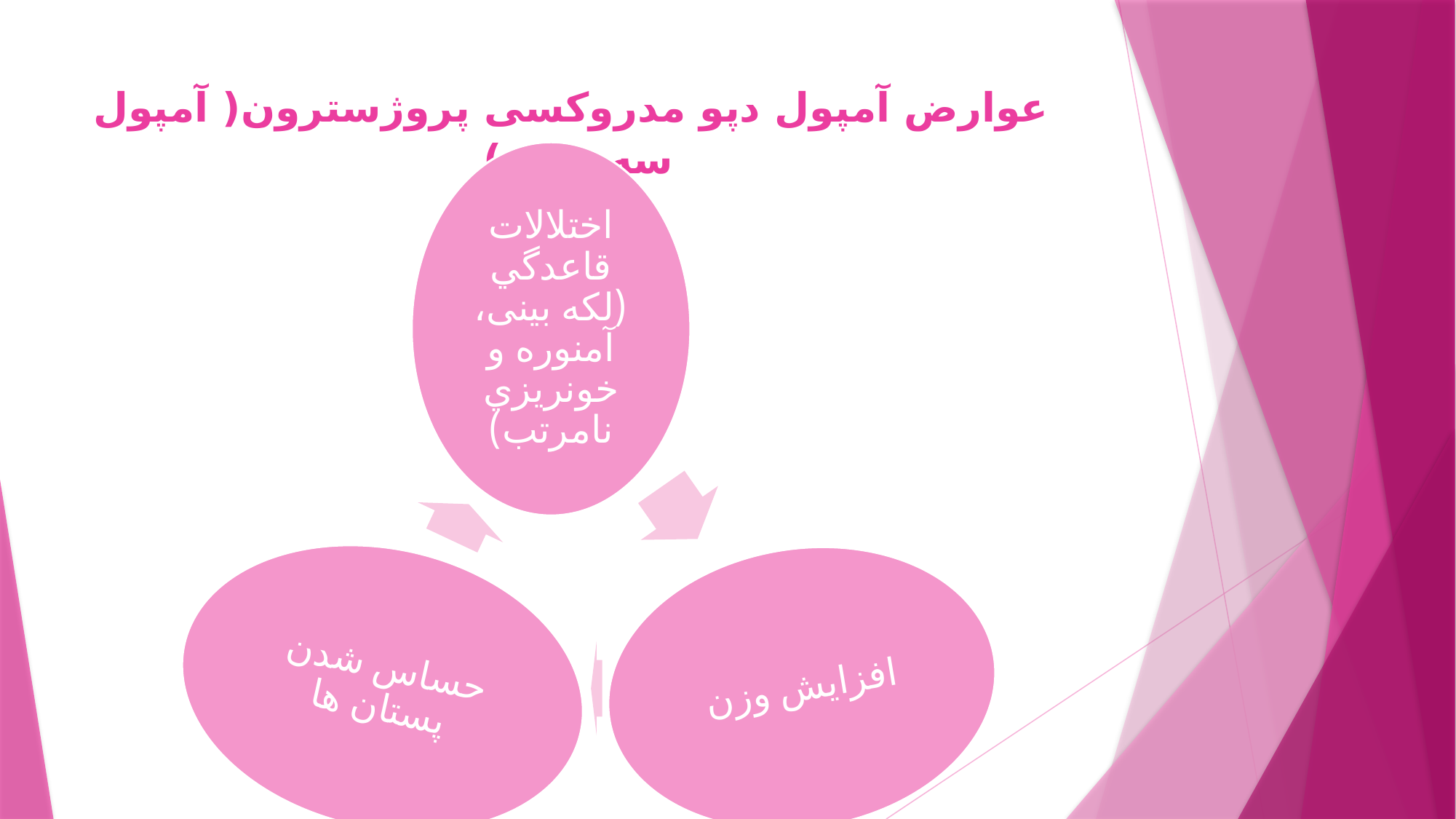

# عوارض آمپول دپو مدروکسی پروژسترون( آمپول سه ماهه)
اختلالات قاعدگي (لکه بینی، آمنوره و خونريزي نامرتب)

افزايش وزن

حساس شدن پستان ها